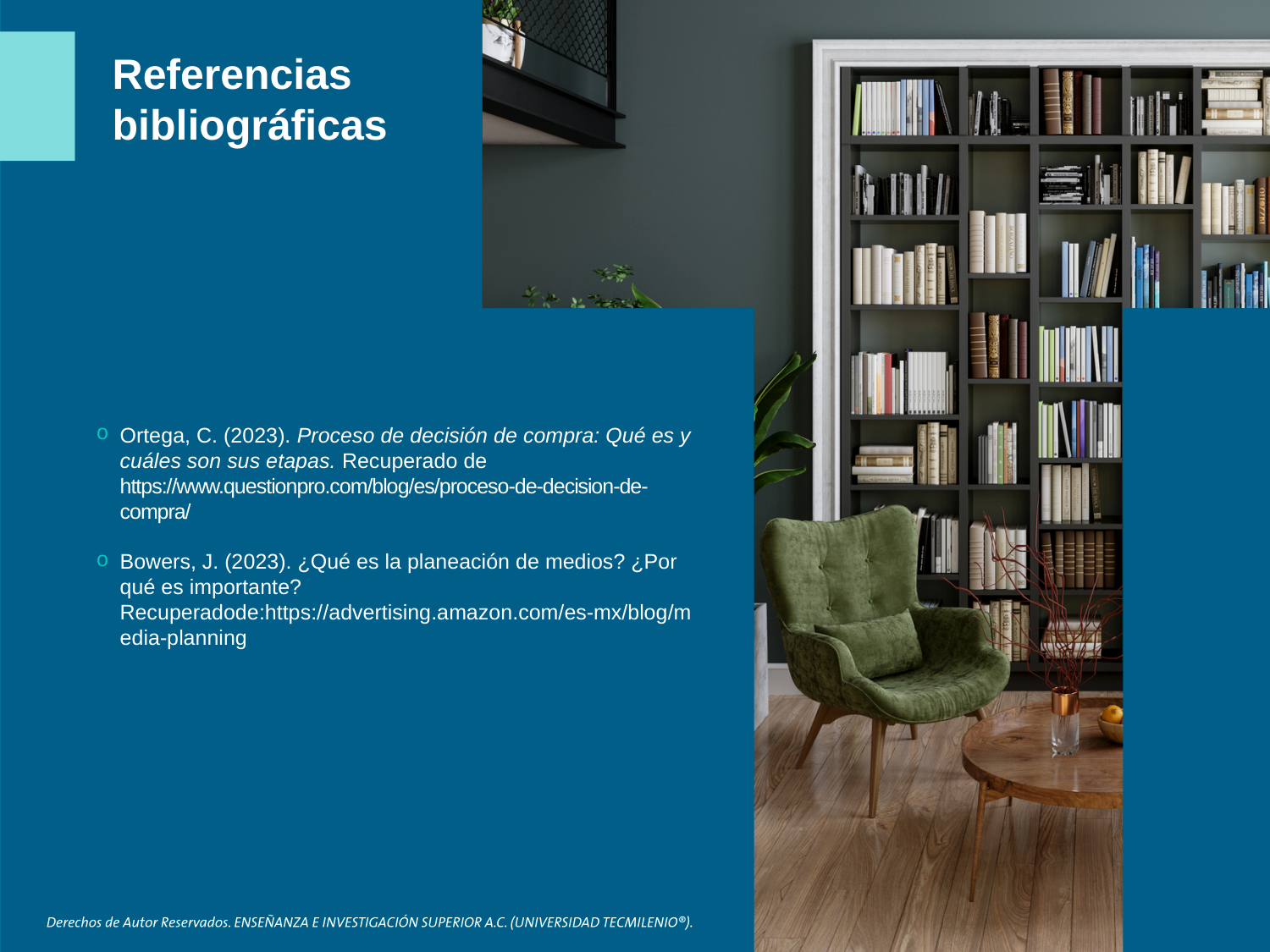

Ortega, C. (2023). Proceso de decisión de compra: Qué es y cuáles son sus etapas. Recuperado de https://www.questionpro.com/blog/es/proceso-de-decision-de-compra/

Bowers, J. (2023). ¿Qué es la planeación de medios? ¿Por qué es importante?  Recuperadode:https://advertising.amazon.com/es-mx/blog/media-planning